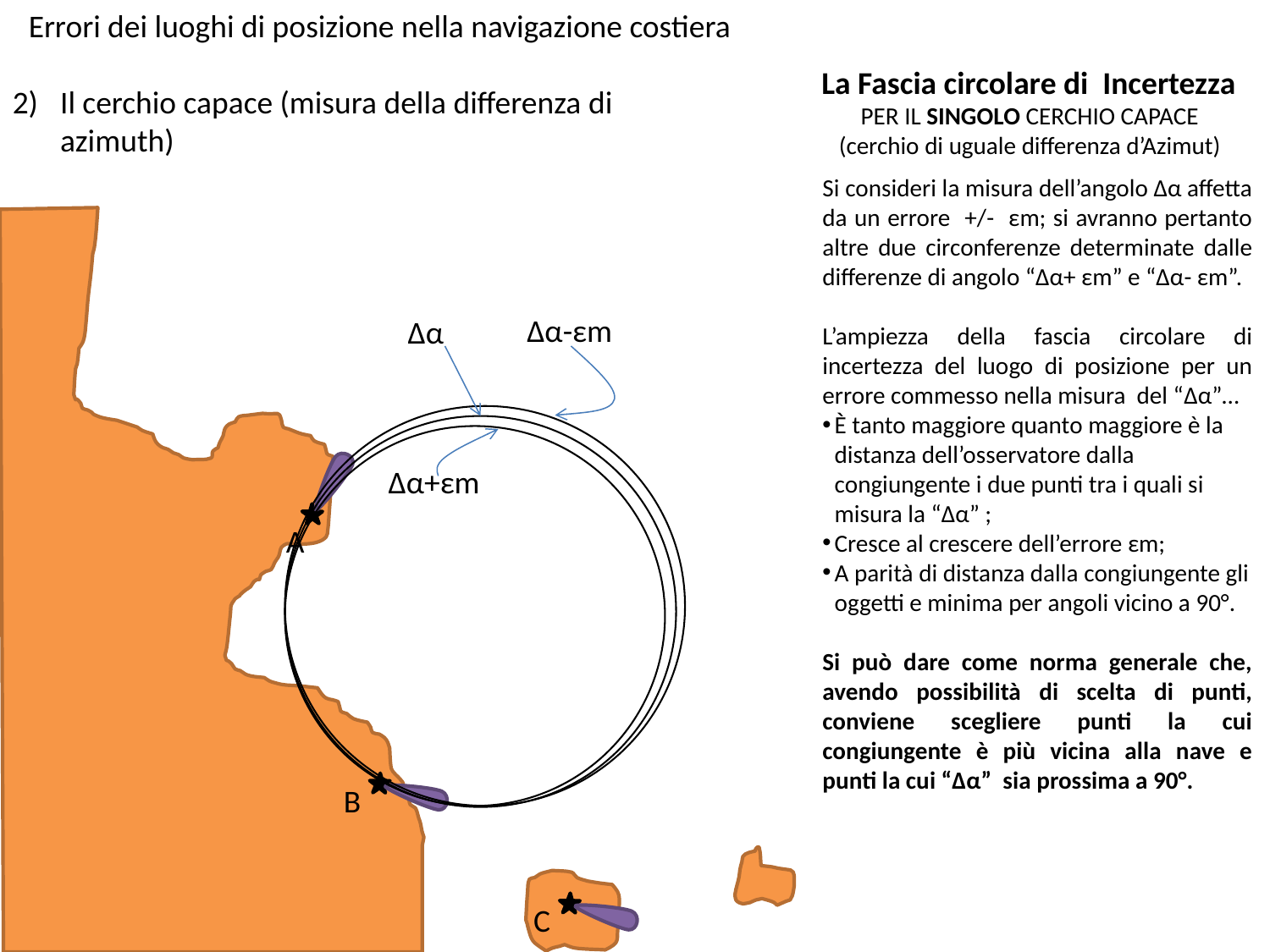

Errori dei luoghi di posizione nella navigazione costiera
La Fascia circolare di  Incertezza
PER IL SINGOLO CERCHIO CAPACE
(cerchio di uguale differenza d’Azimut)
Il cerchio capace (misura della differenza di azimuth)
Si consideri la misura dell’angolo Δα affetta da un errore  +/-  εm; si avranno pertanto altre due circonferenze determinate dalle differenze di angolo “Δα+ εm” e “Δα- εm”.

L’ampiezza della fascia circolare di incertezza del luogo di posizione per un errore commesso nella misura  del “Δα”…
È tanto maggiore quanto maggiore è la distanza dell’osservatore dalla congiungente i due punti tra i quali si misura la “Δα” ;
Cresce al crescere dell’errore εm;
A parità di distanza dalla congiungente gli oggetti e minima per angoli vicino a 90°.

Si può dare come norma generale che, avendo possibilità di scelta di punti, conviene scegliere punti la cui congiungente è più vicina alla nave e punti la cui “Δα”  sia prossima a 90°.

Δα-εm
Δα

Δα+εm

A

B

C